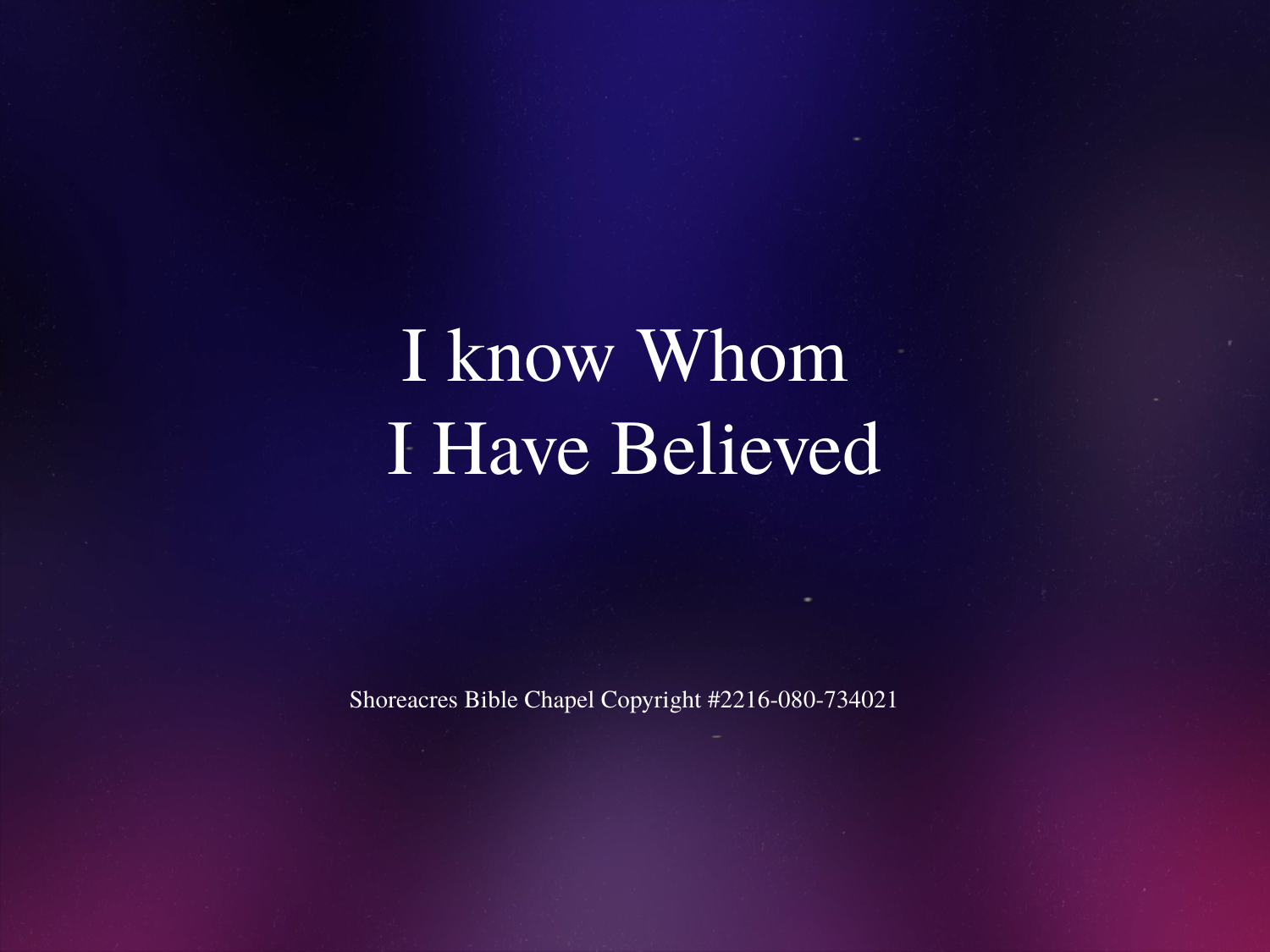

# I know Whom I Have Believed
Shoreacres Bible Chapel Copyright #2216-080-734021